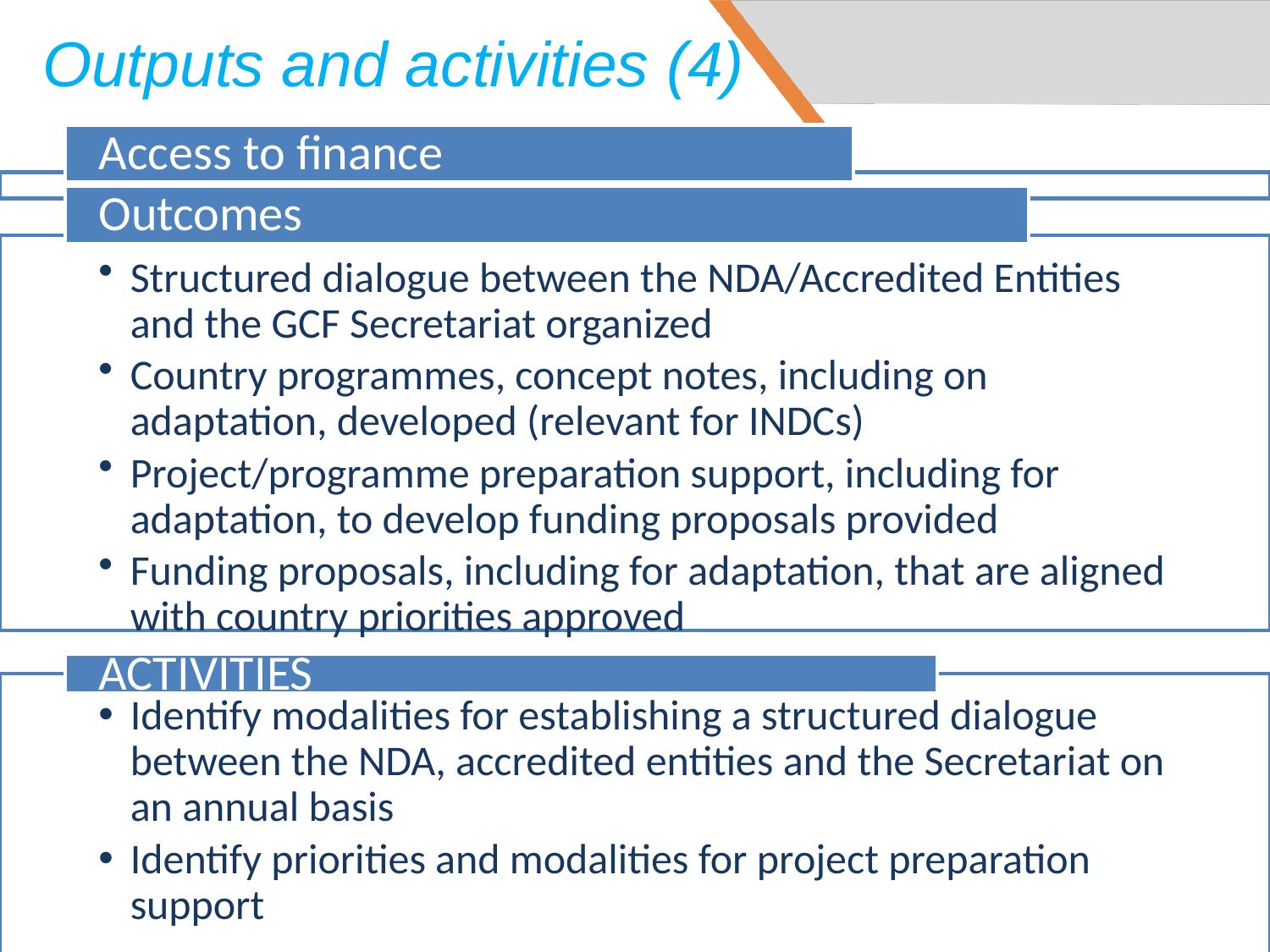

# Outputs and activities (4)
Access to finance
Structured dialogue between the NDA/Accredited Entities and the GCF Secretariat organized
Country programmes, concept notes, including on adaptation, developed (relevant for INDCs)
Project/programme preparation support, including for adaptation, to develop funding proposals provided
Funding proposals, including for adaptation, that are aligned with country priorities approved
Outcomes
Identify modalities for establishing a structured dialogue between the NDA, accredited entities and the Secretariat on an annual basis
Identify priorities and modalities for project preparation support
ACTIVITIES